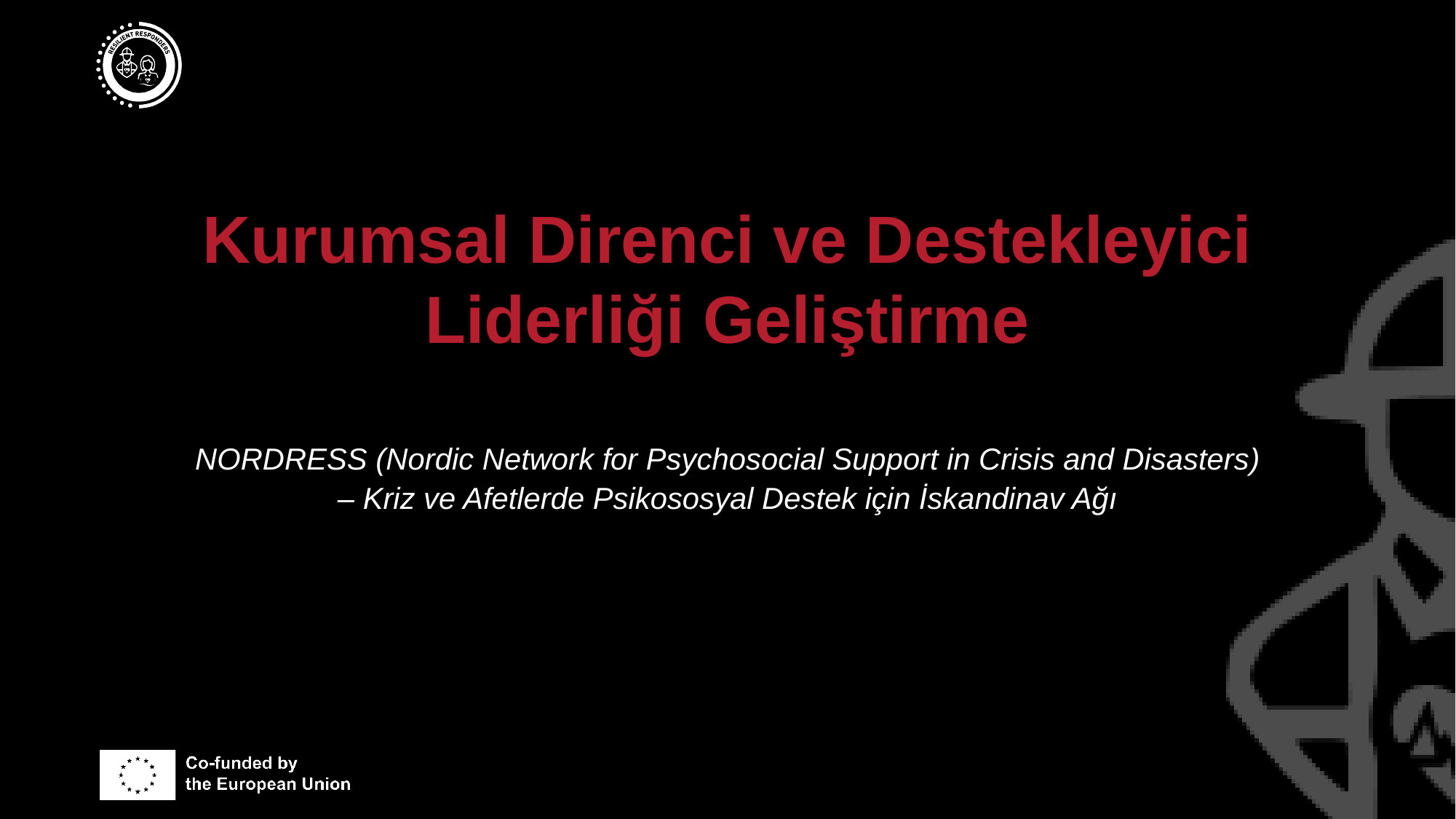

# Kurumsal Direnci ve Destekleyici Liderliği Geliştirme
NORDRESS (Nordic Network for Psychosocial Support in Crisis and Disasters) – Kriz ve Afetlerde Psikososyal Destek için İskandinav Ağı